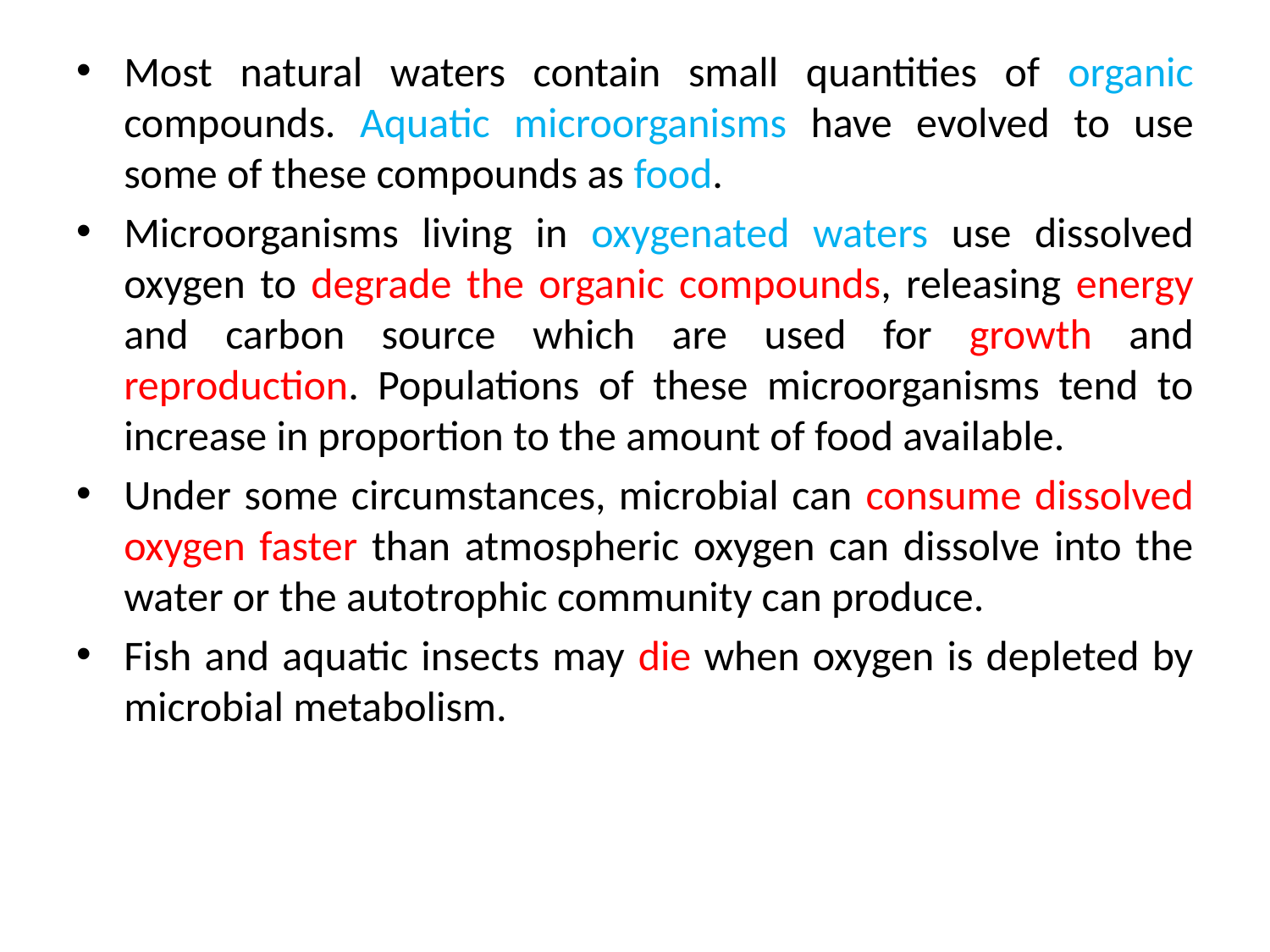

Most natural waters contain small quantities of organic compounds. Aquatic microorganisms have evolved to use some of these compounds as food.
Microorganisms living in oxygenated waters use dissolved oxygen to degrade the organic compounds, releasing energy and carbon source which are used for growth and reproduction. Populations of these microorganisms tend to increase in proportion to the amount of food available.
Under some circumstances, microbial can consume dissolved oxygen faster than atmospheric oxygen can dissolve into the water or the autotrophic community can produce.
Fish and aquatic insects may die when oxygen is depleted by microbial metabolism.